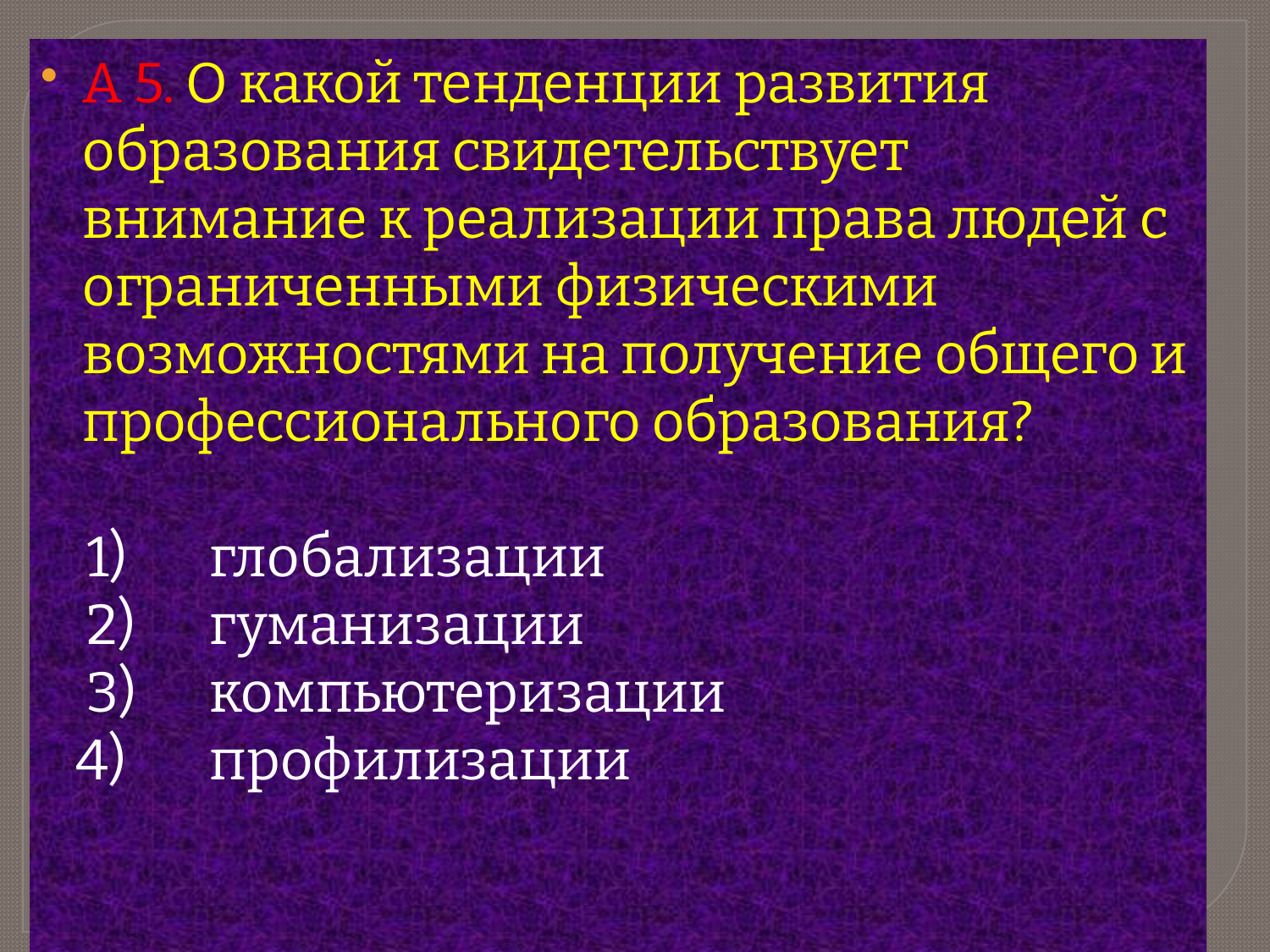

#
А 5. О какой тенденции развития образования свидетельствует внимание к реализации права людей с ограниченными физическими возможностями на получение общего и профессионального образования?

    1) 	глобализации
    2) 	гуманизации
    3) 	компьютеризации
   4) 	профилизации